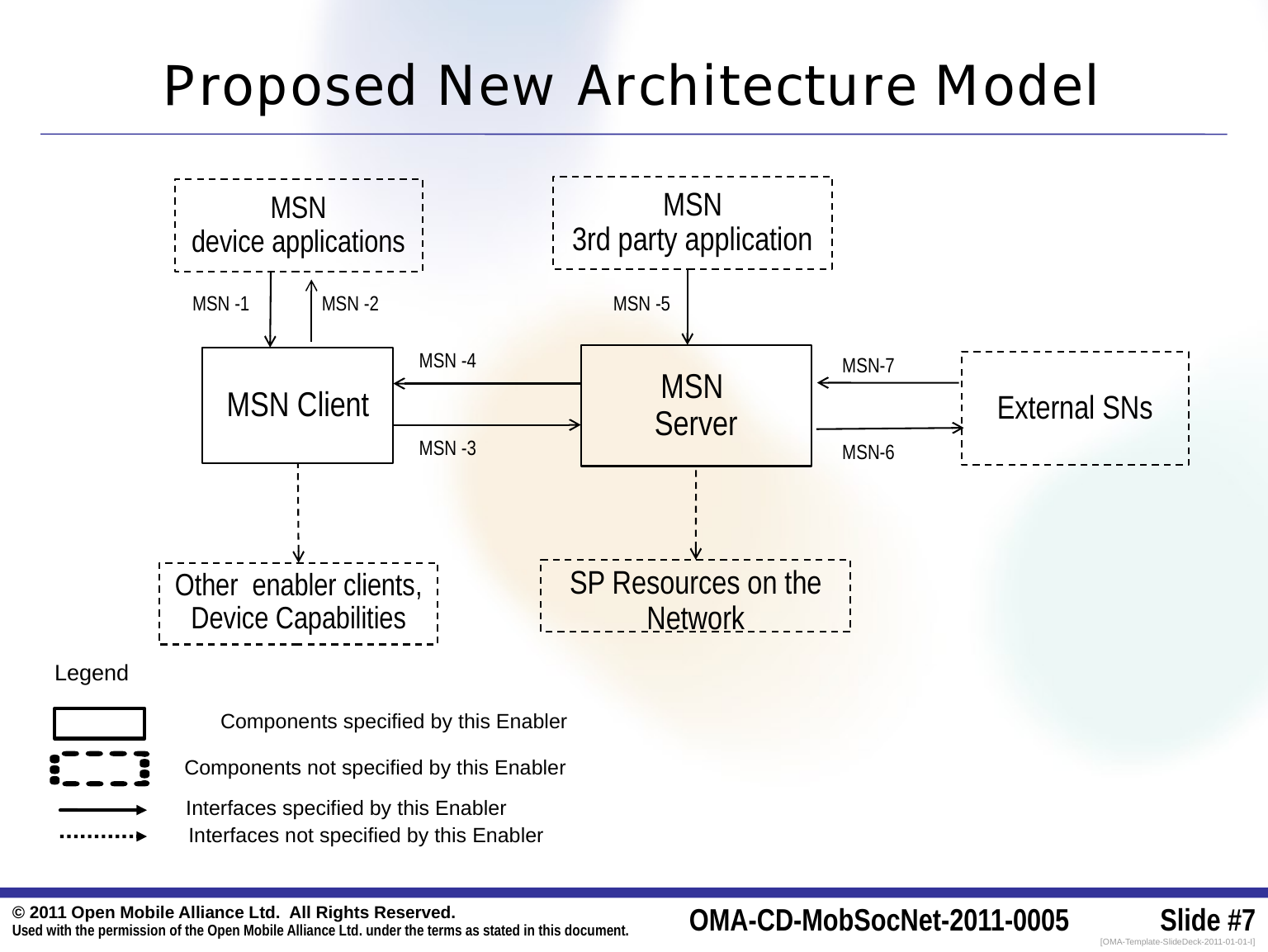

Proposed New Architecture Model
MSN
3rd party application
MSN
device applications
MSN -1
MSN -2
MSN -5
MSN
Server
MSN Client
MSN -4
MSN-7
External SNs
MSN -3
MSN-6
SP Resources on the Network
Other  enabler clients, Device Capabilities
Legend

Components specified by this Enabler

Interfaces specified by this Enabler

Components not specified by this Enabler
Interfaces not specified by this Enabler